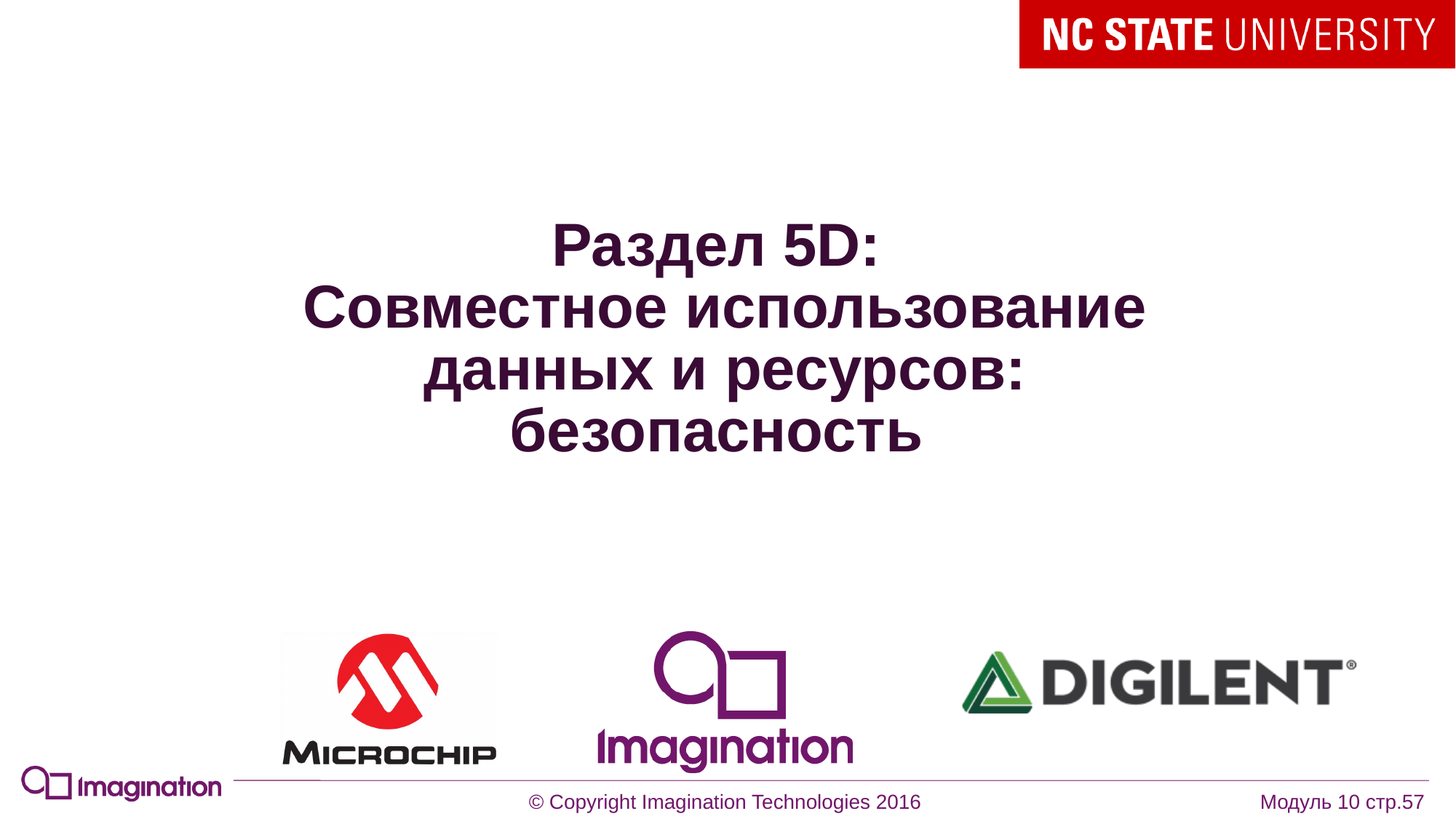

# Раздел 5D: Совместное использование данных и ресурсов: безопасность